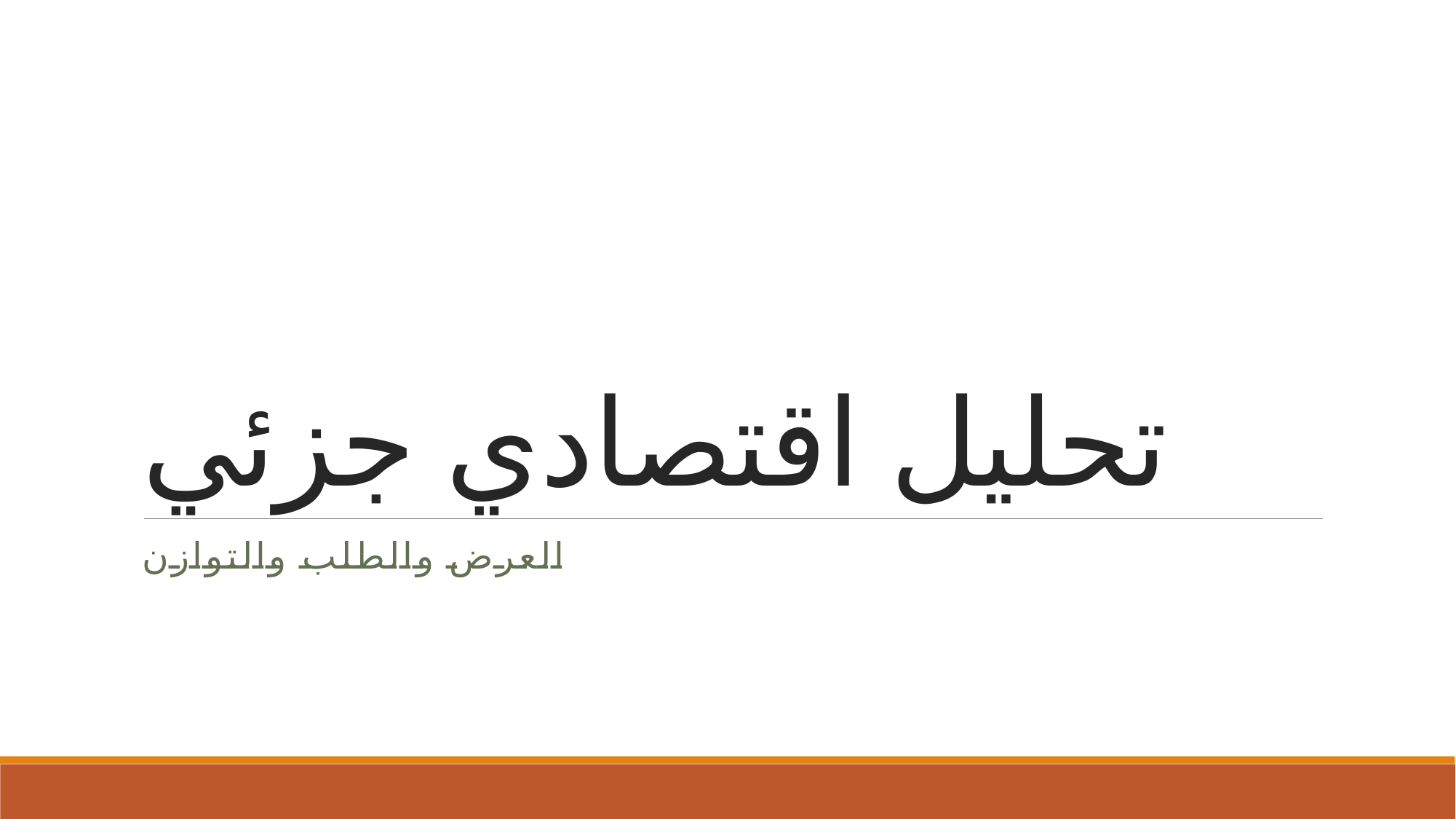

# تحليل اقتصادي جزئي
العرض والطلب والتوازن